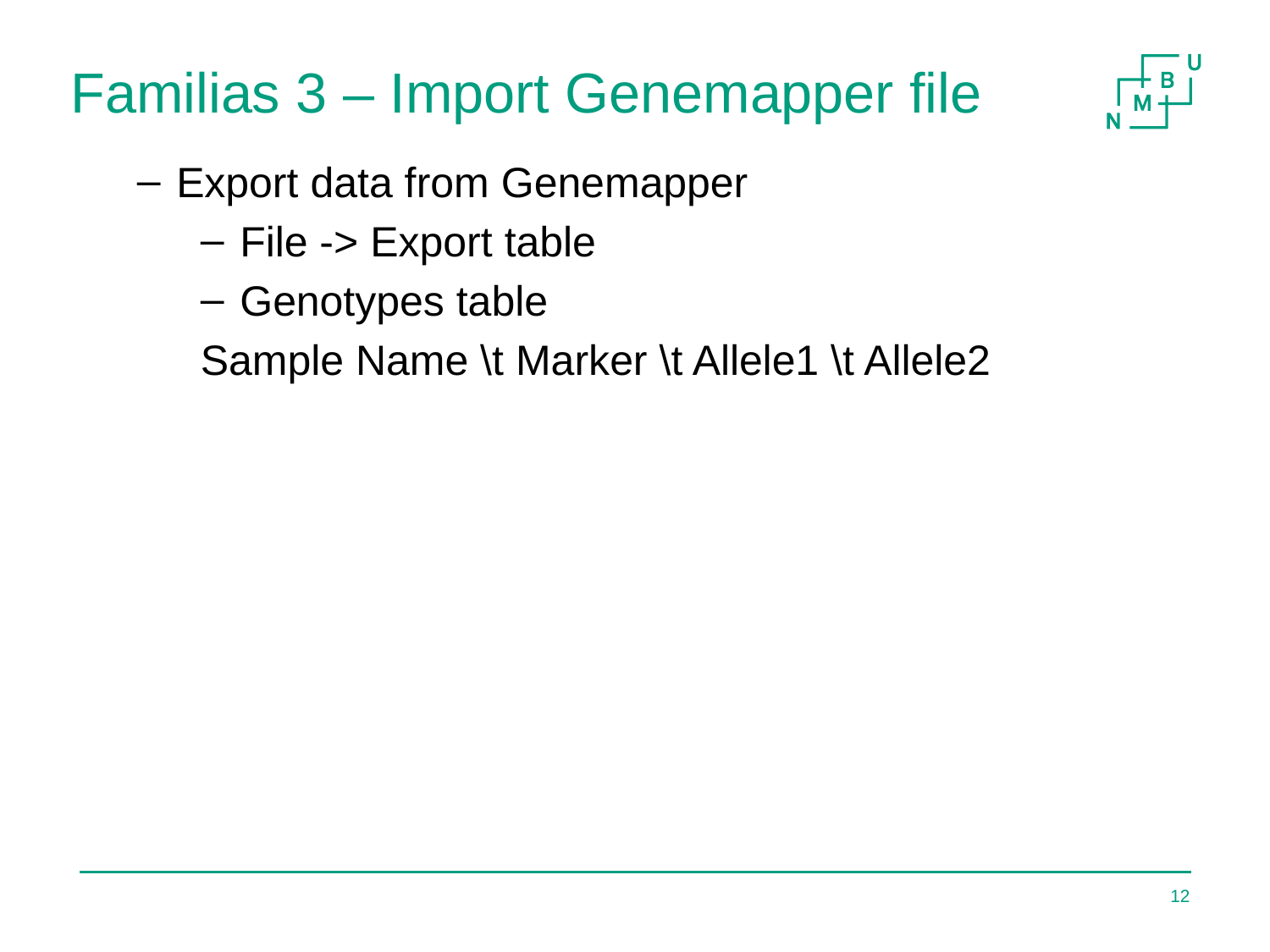

# Familias 3 – Import Genemapper file
 Export data from Genemapper
 File -> Export table
 Genotypes table
Sample Name \t Marker \t Allele1 \t Allele2

12